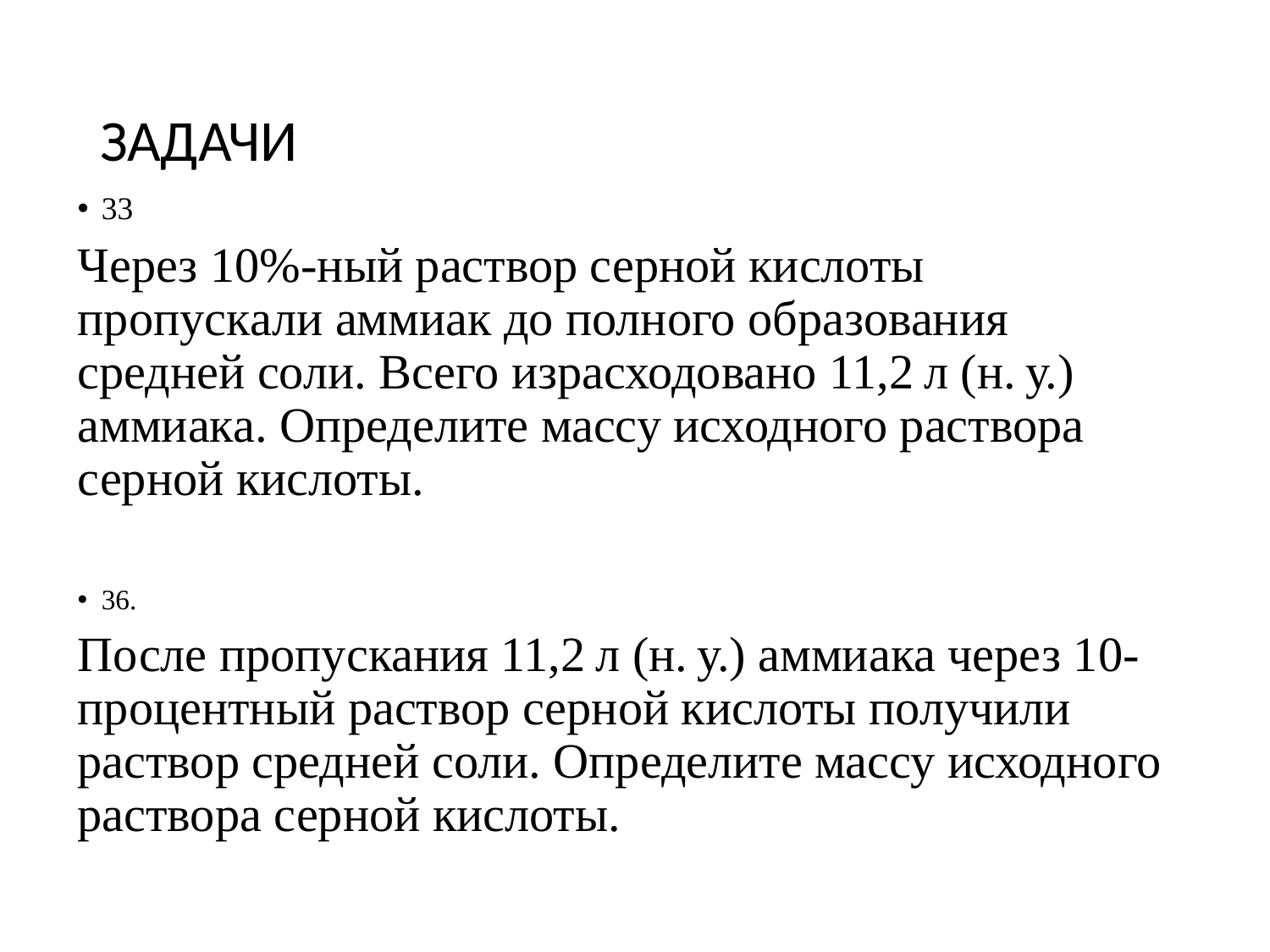

# ЗАДАЧИ
33
Через 10%-ный раствор серной кислоты пропускали аммиак до полного образования средней соли. Всего израсходовано 11,2 л (н. у.) аммиака. Определите массу исходного раствора серной кислоты.

36.
После пропускания 11,2 л (н. у.) аммиака через 10-процентный раствор серной кислоты получили раствор средней соли. Определите массу исходного раствора серной кислоты.